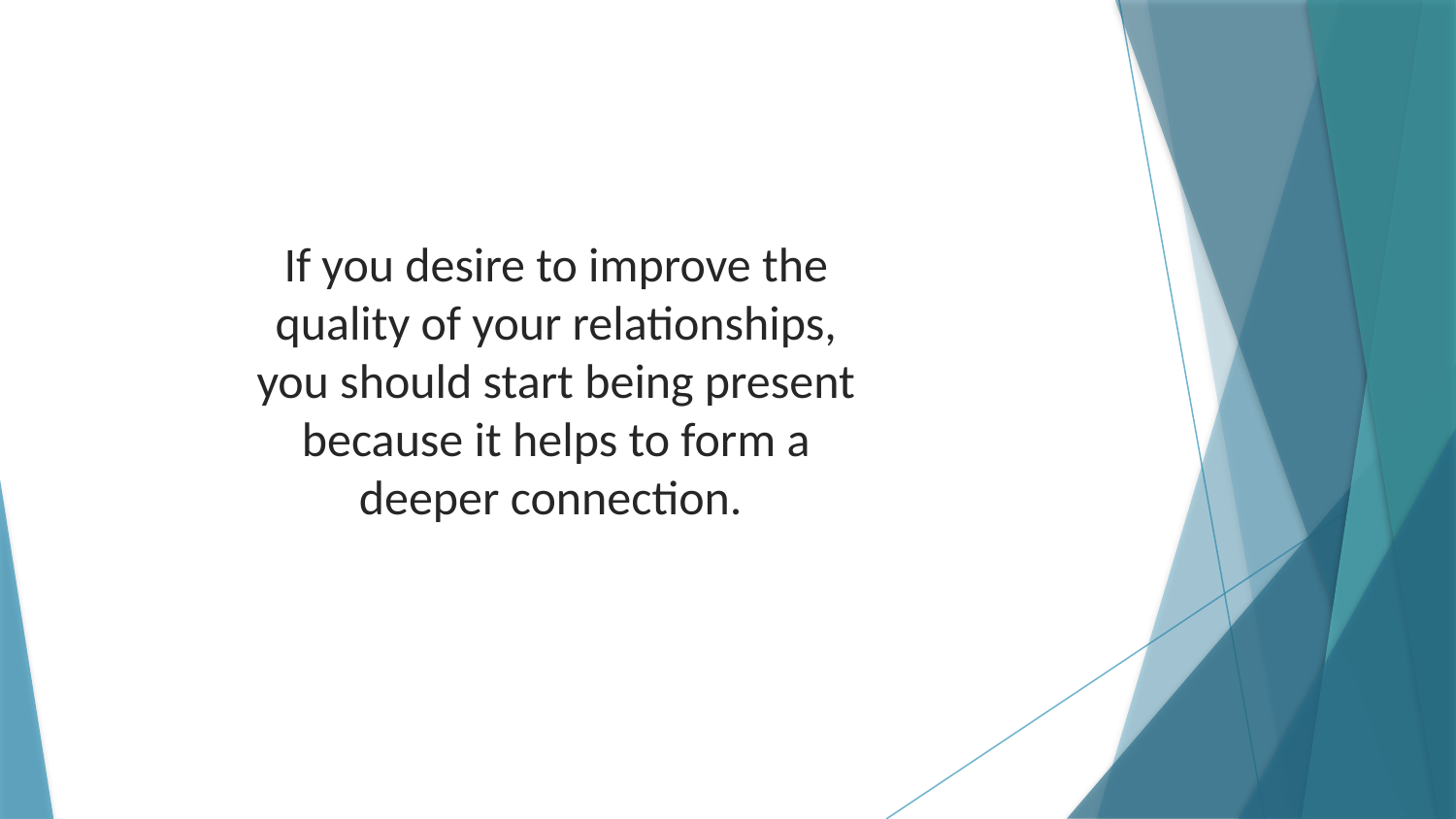

If you desire to improve the quality of your relationships, you should start being present because it helps to form a deeper connection.